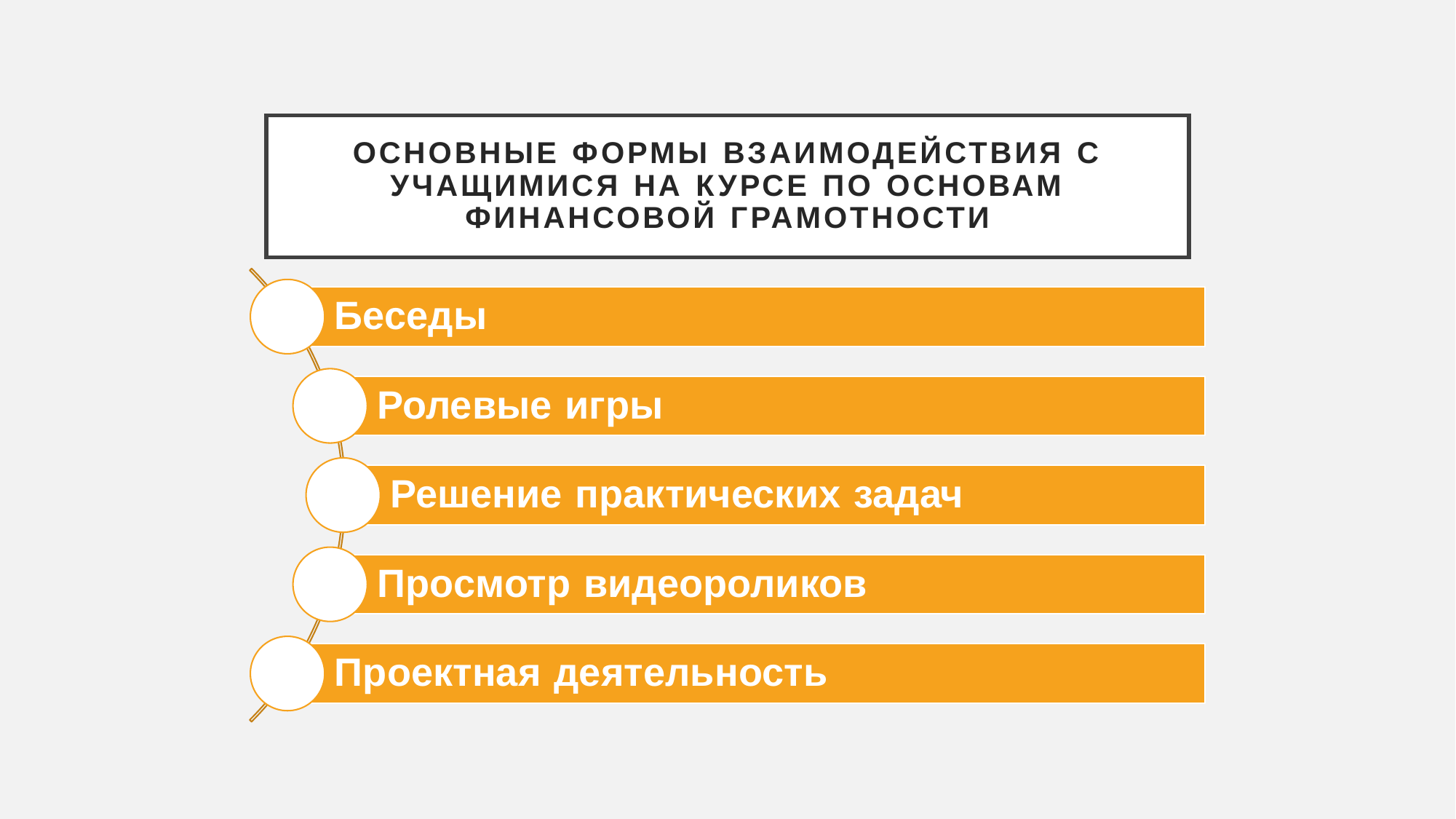

# Основные формы взаимодействия с учащимися на курсе по основам финансовой грамотности
Беседы
Ролевые игры
Решение практических задач
Просмотр видеороликов
Проектная деятельность